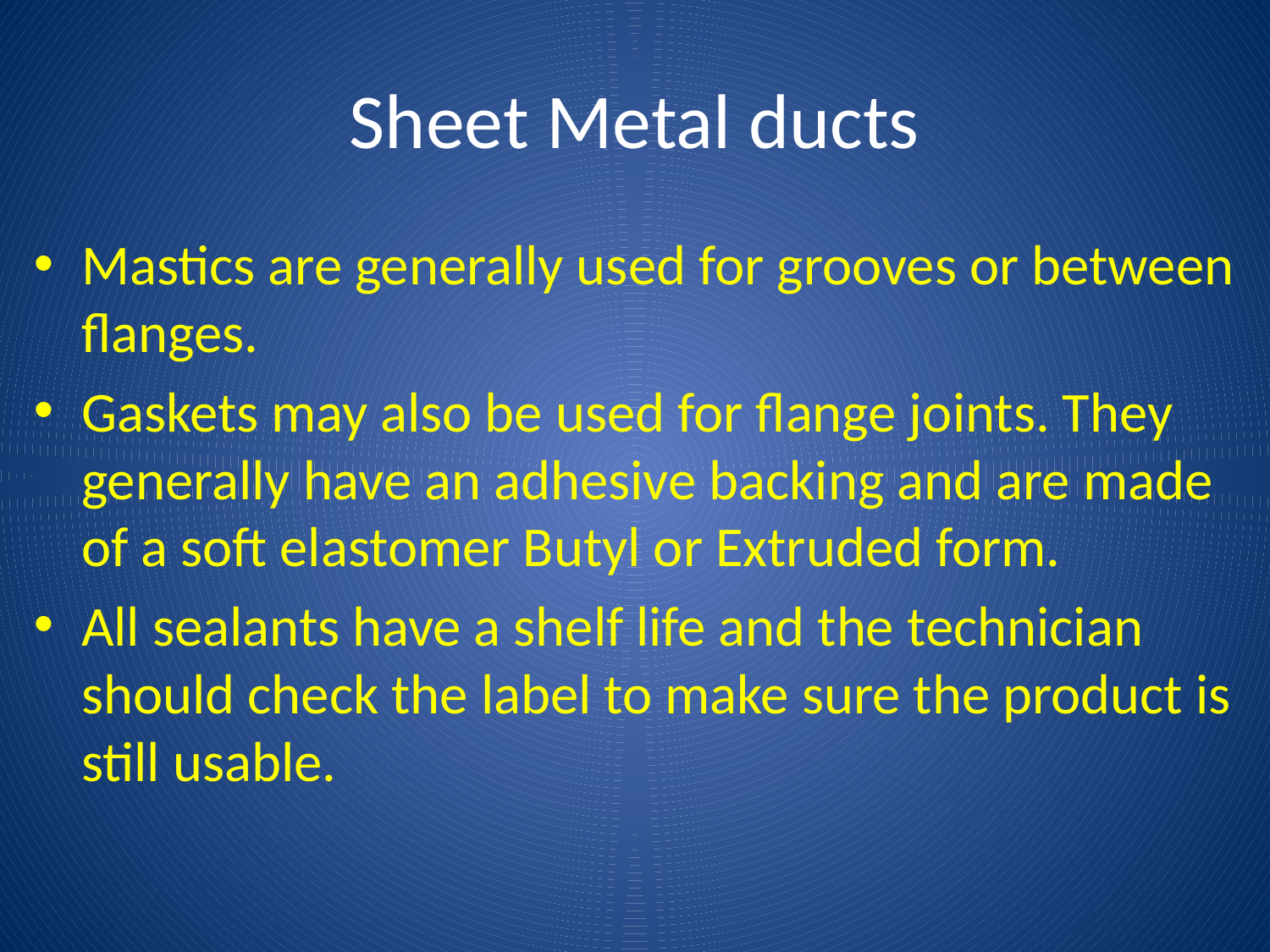

# Sheet Metal ducts
Mastics are generally used for grooves or between flanges.
Gaskets may also be used for flange joints. They generally have an adhesive backing and are made of a soft elastomer Butyl or Extruded form.
All sealants have a shelf life and the technician should check the label to make sure the product is still usable.